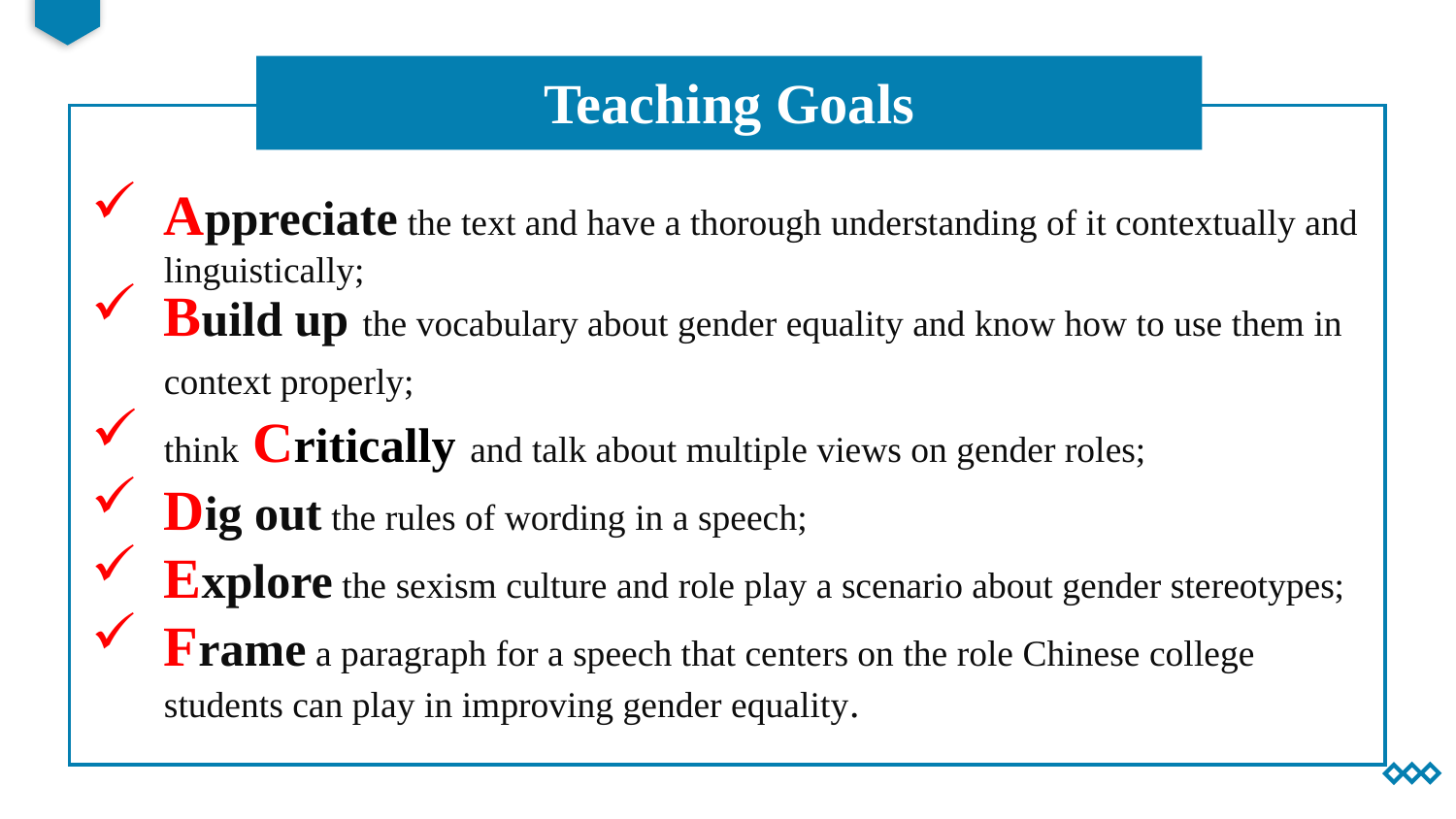

Teaching Goals

Appreciate the text and have a thorough understanding of it contextually and linguistically;
Build up the vocabulary about gender equality and know how to use them in context properly;
think Critically and talk about multiple views on gender roles;
Dig out the rules of wording in a speech;
Explore the sexism culture and role play a scenario about gender stereotypes;
Frame a paragraph for a speech that centers on the role Chinese college students can play in improving gender equality.